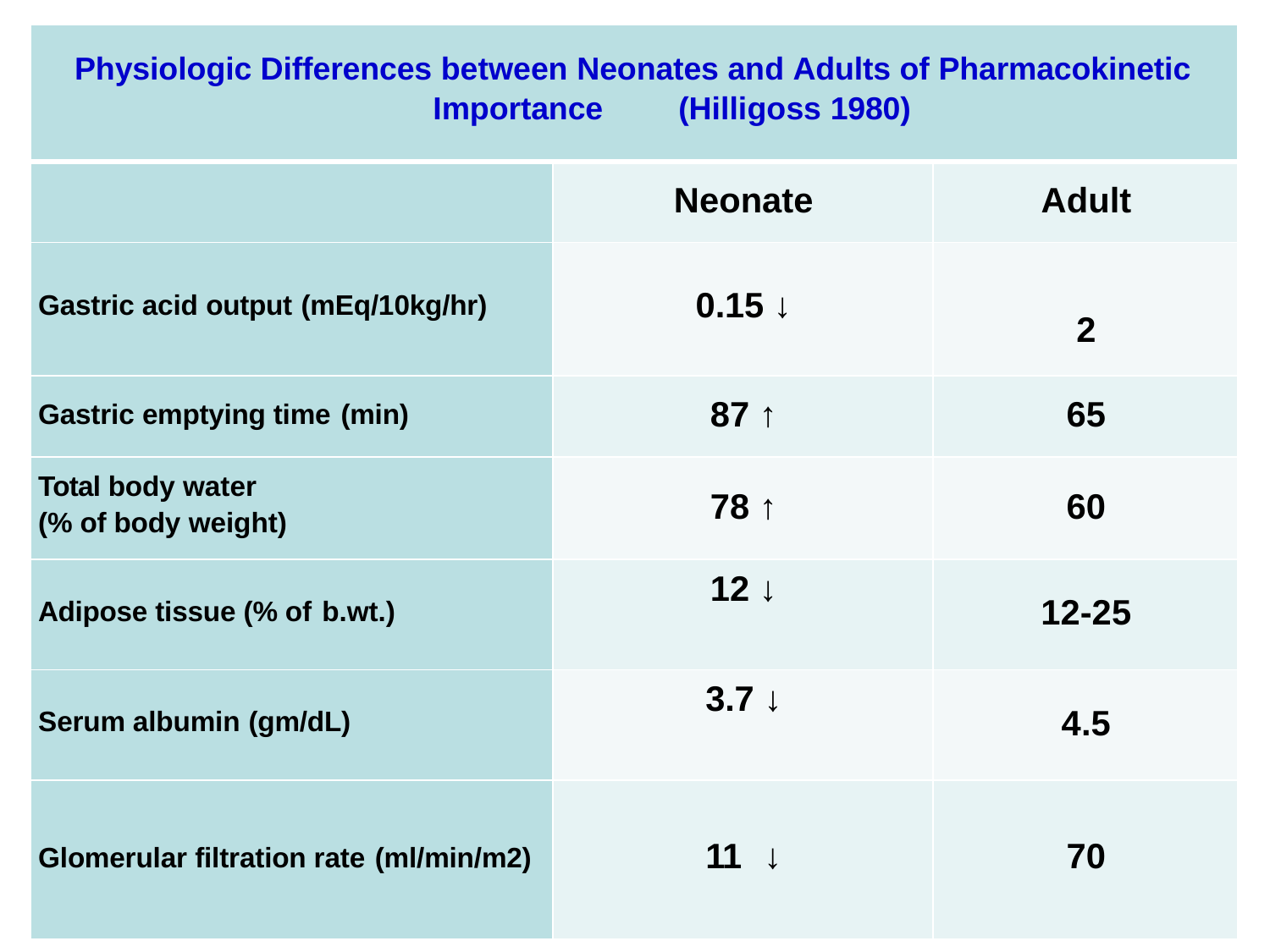

| Physiologic Differences between Neonates and Adults of Pharmacokinetic Importance (Hilligoss 1980) |  |  |
| --- | --- | --- |
|  | Neonate | Adult |
| Gastric acid output (mEq/10kg/hr) | 0.15 ↓ | 2 |
| Gastric emptying time (min) | 87 ↑ | 65 |
| Total body water (% of body weight) | 78 ↑ | 60 |
| Adipose tissue (% of b.wt.) | 12 ↓ | 12-25 |
| Serum albumin (gm/dL) | 3.7 ↓ | 4.5 |
| Glomerular filtration rate (ml/min/m2) | 11 ↓ | 70 |